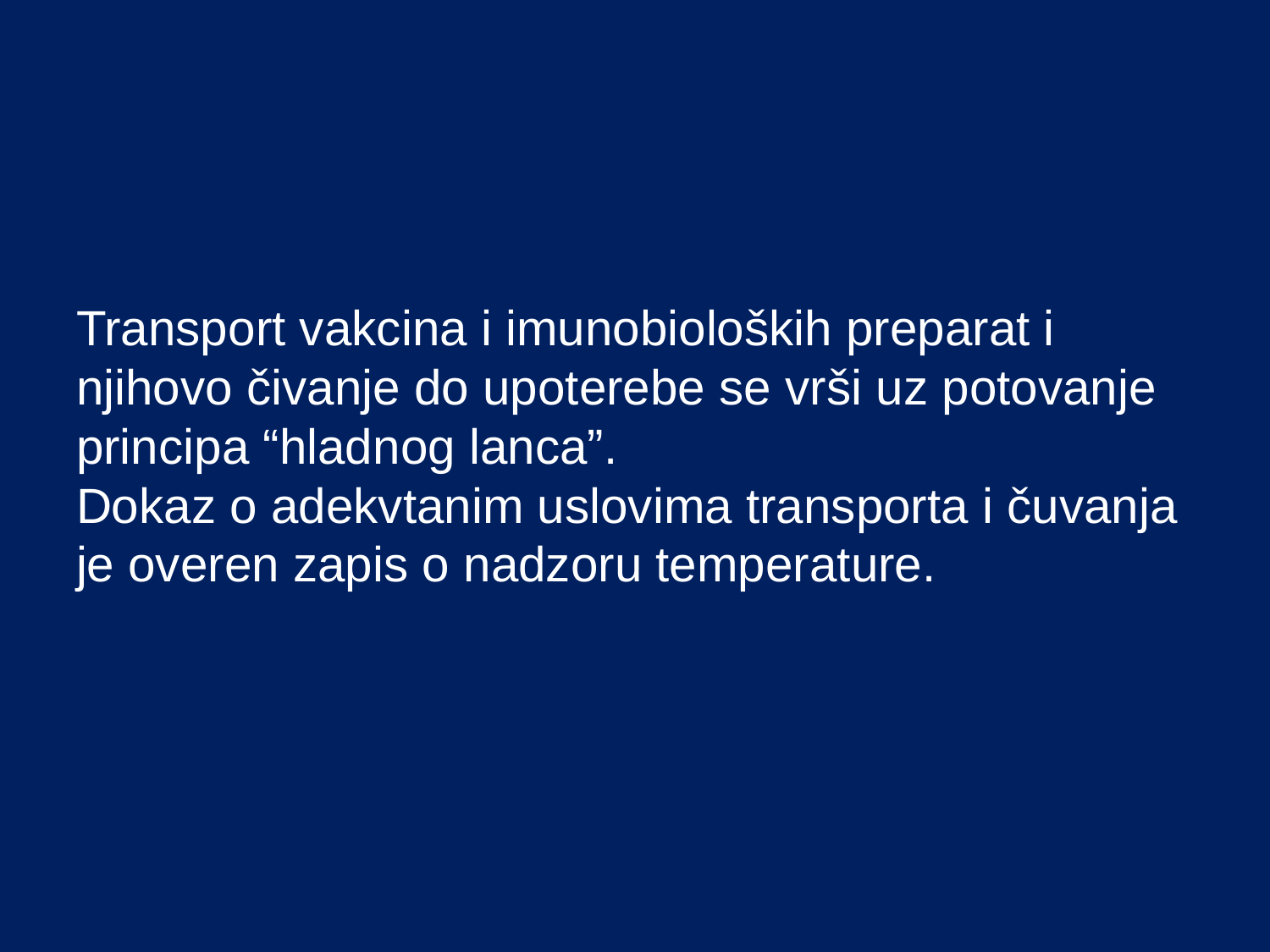

# Transport vakcina i imunobioloških preparat i njihovo čivanje do upoterebe se vrši uz potovanje principa “hladnog lanca”. Dokaz o adekvtanim uslovima transporta i čuvanja je overen zapis o nadzoru temperature.